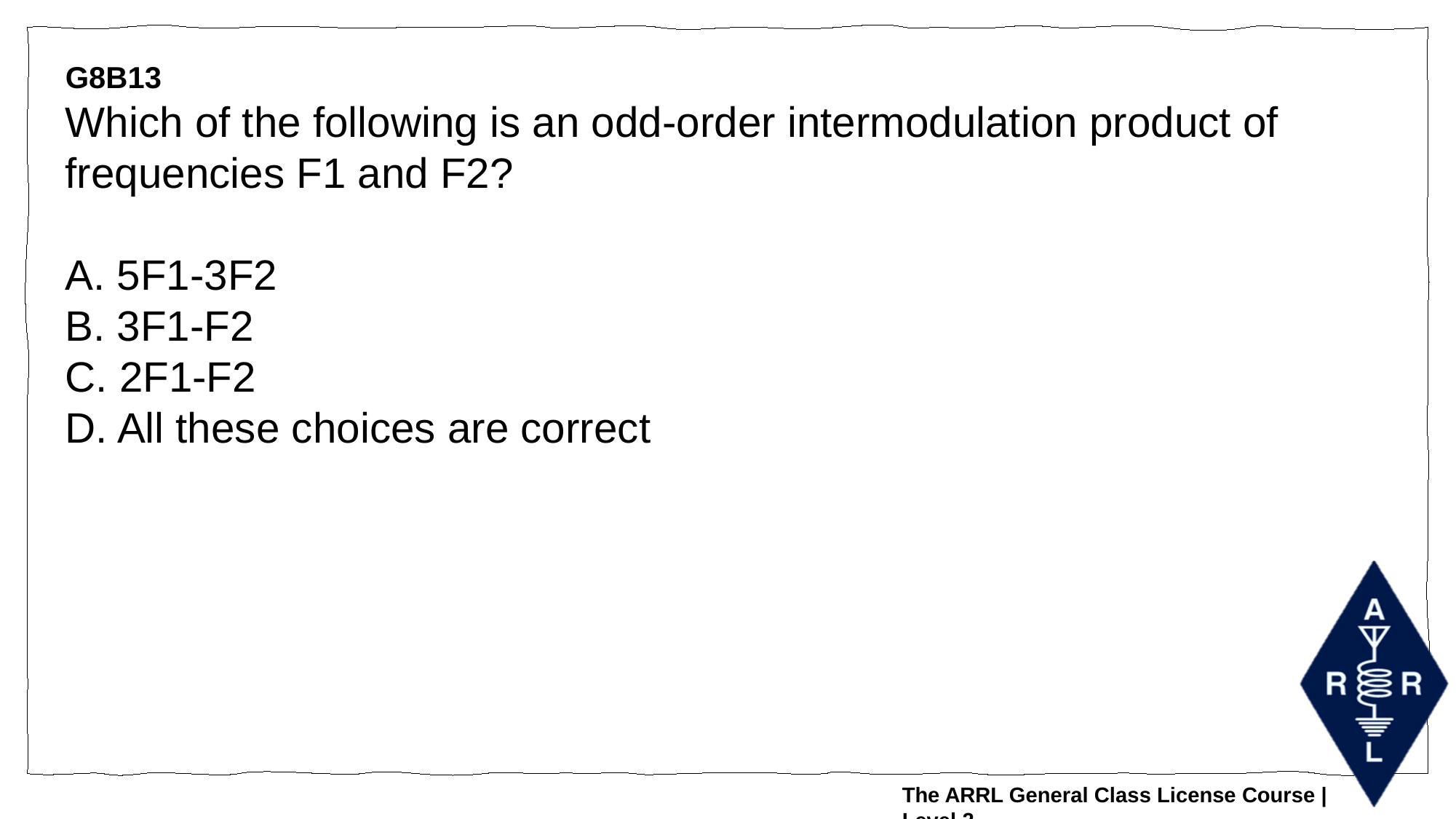

G8B13
Which of the following is an odd-order intermodulation product of frequencies F1 and F2?

A. 5F1-3F2
B. 3F1-F2
C. 2F1-F2
D. All these choices are correct